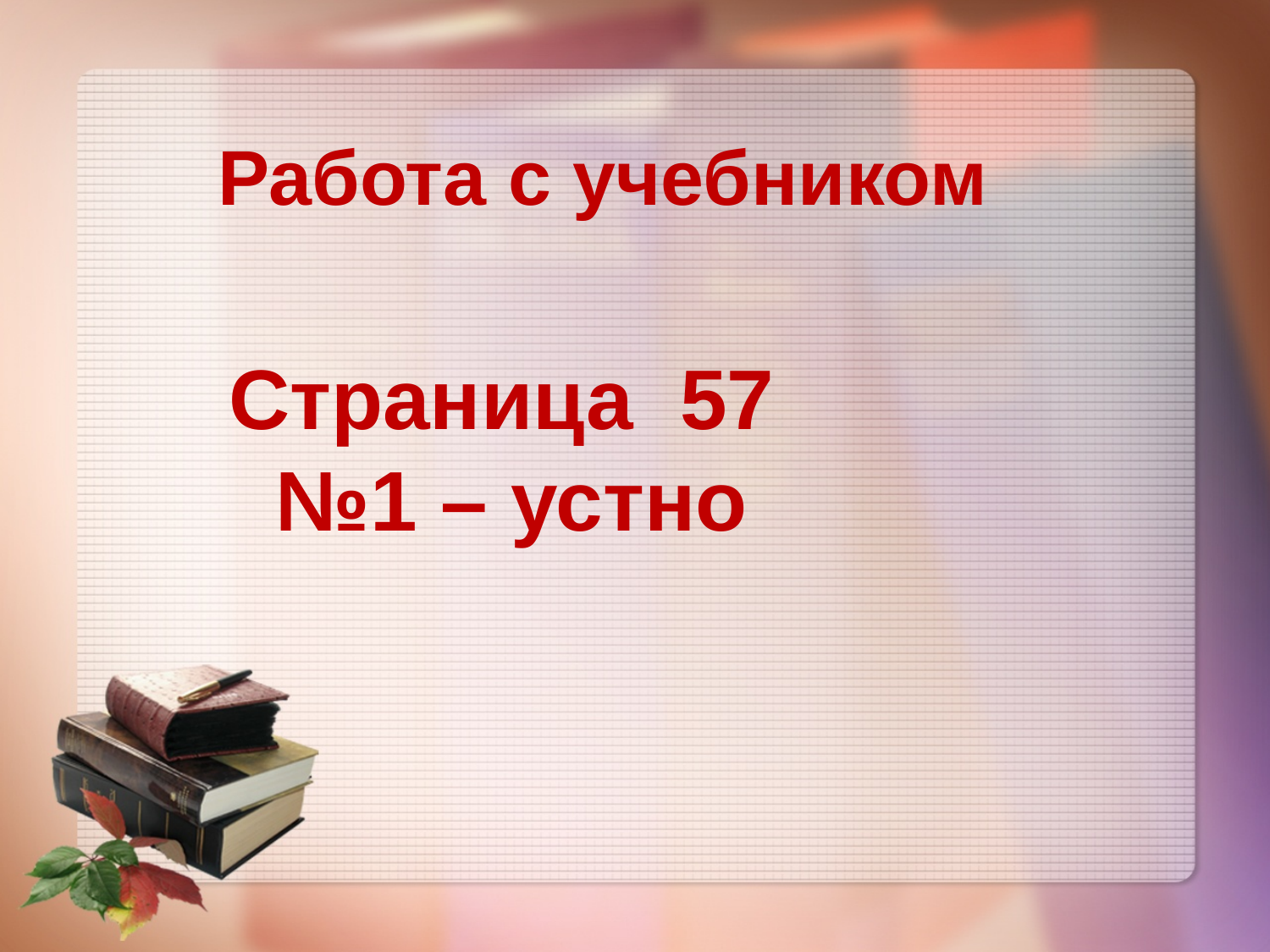

# Работа с учебником

Страница  57
  №1 – устно